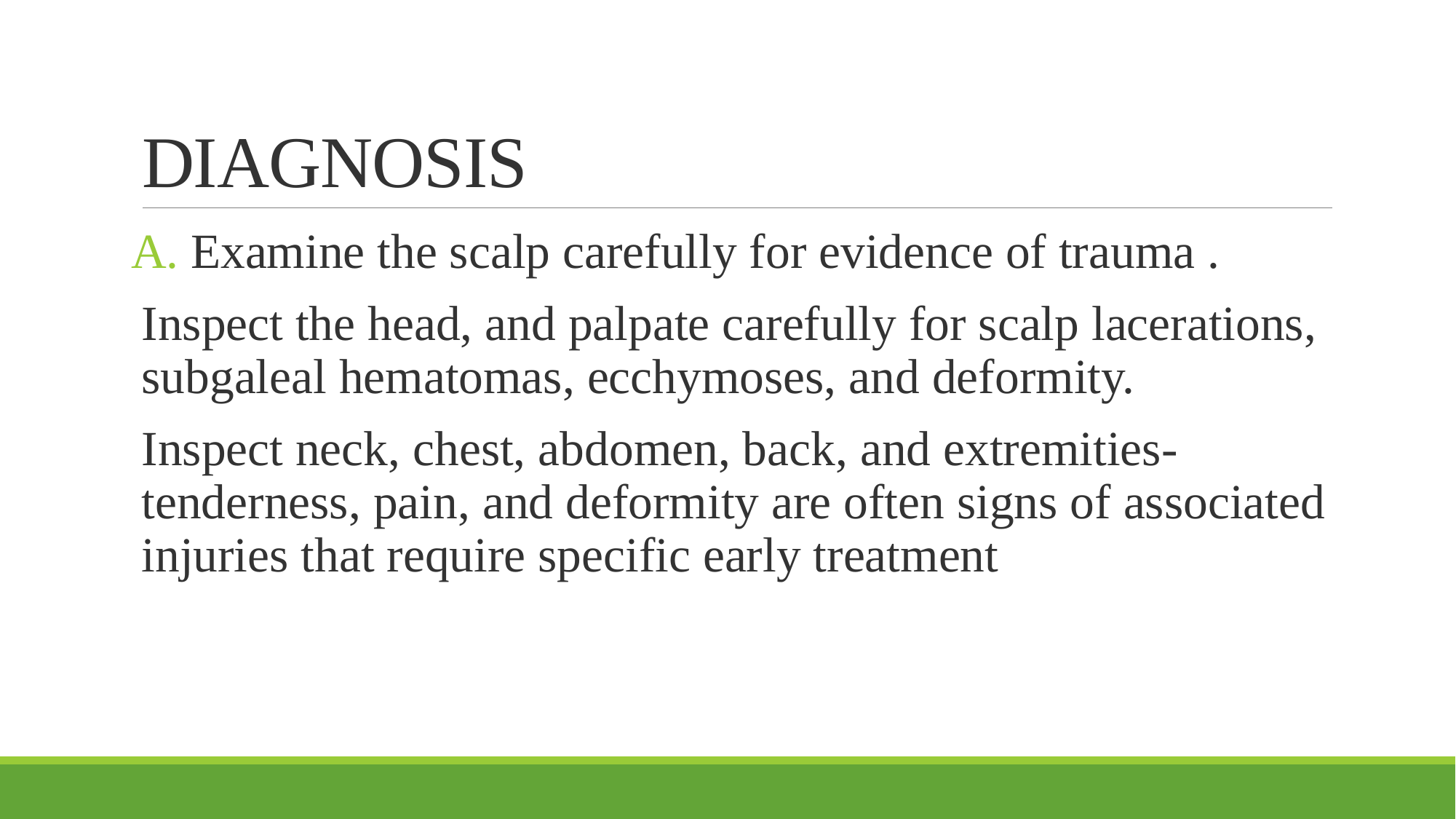

# DIAGNOSIS
Examine the scalp carefully for evidence of trauma .
Inspect the head, and palpate carefully for scalp lacerations, subgaleal hematomas, ecchymoses, and deformity.
Inspect neck, chest, abdomen, back, and extremities-tenderness, pain, and deformity are often signs of associated injuries that require specific early treatment